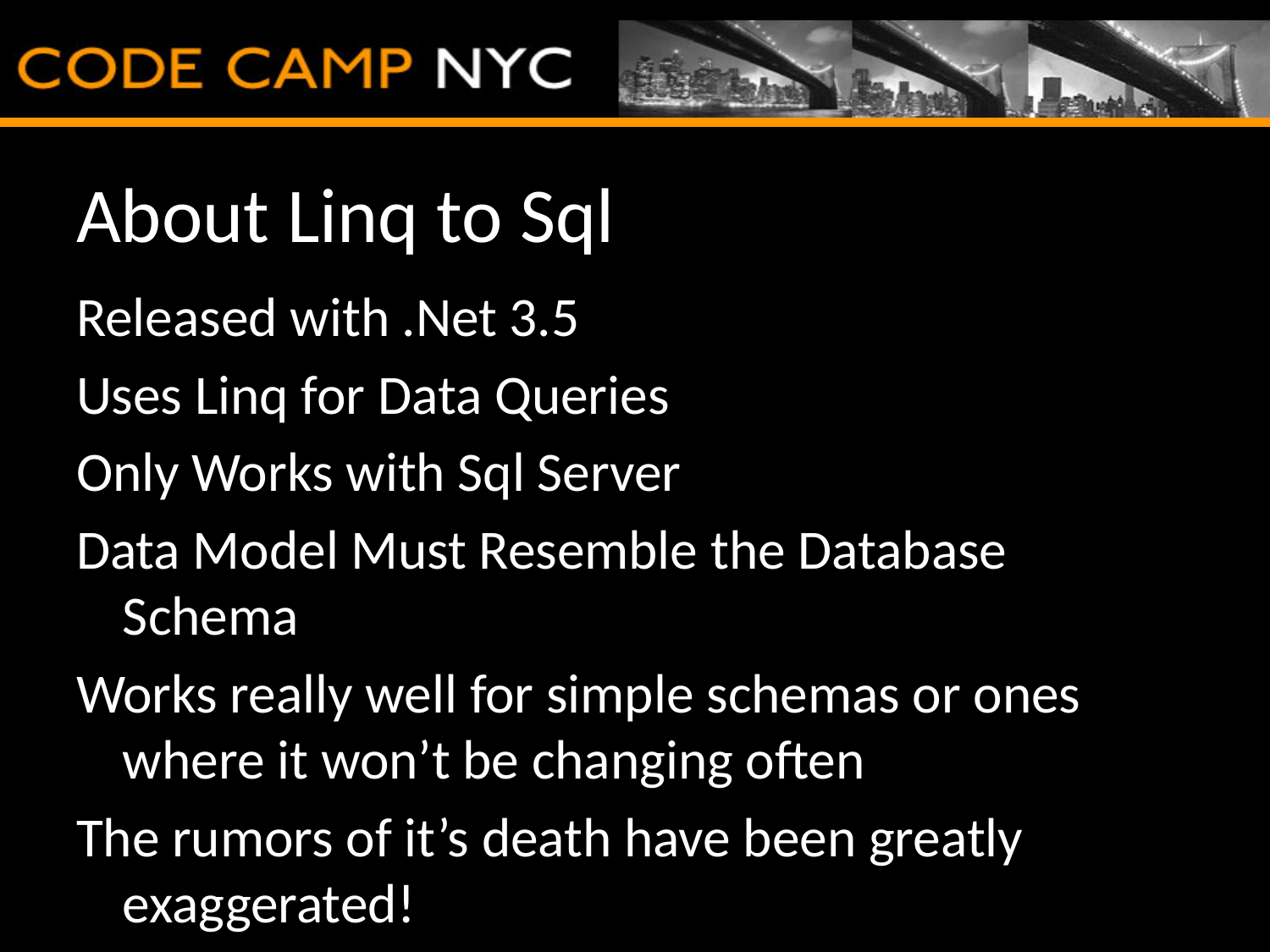

# About Linq to Sql
Released with .Net 3.5
Uses Linq for Data Queries
Only Works with Sql Server
Data Model Must Resemble the Database Schema
Works really well for simple schemas or ones where it won’t be changing often
The rumors of it’s death have been greatly exaggerated!